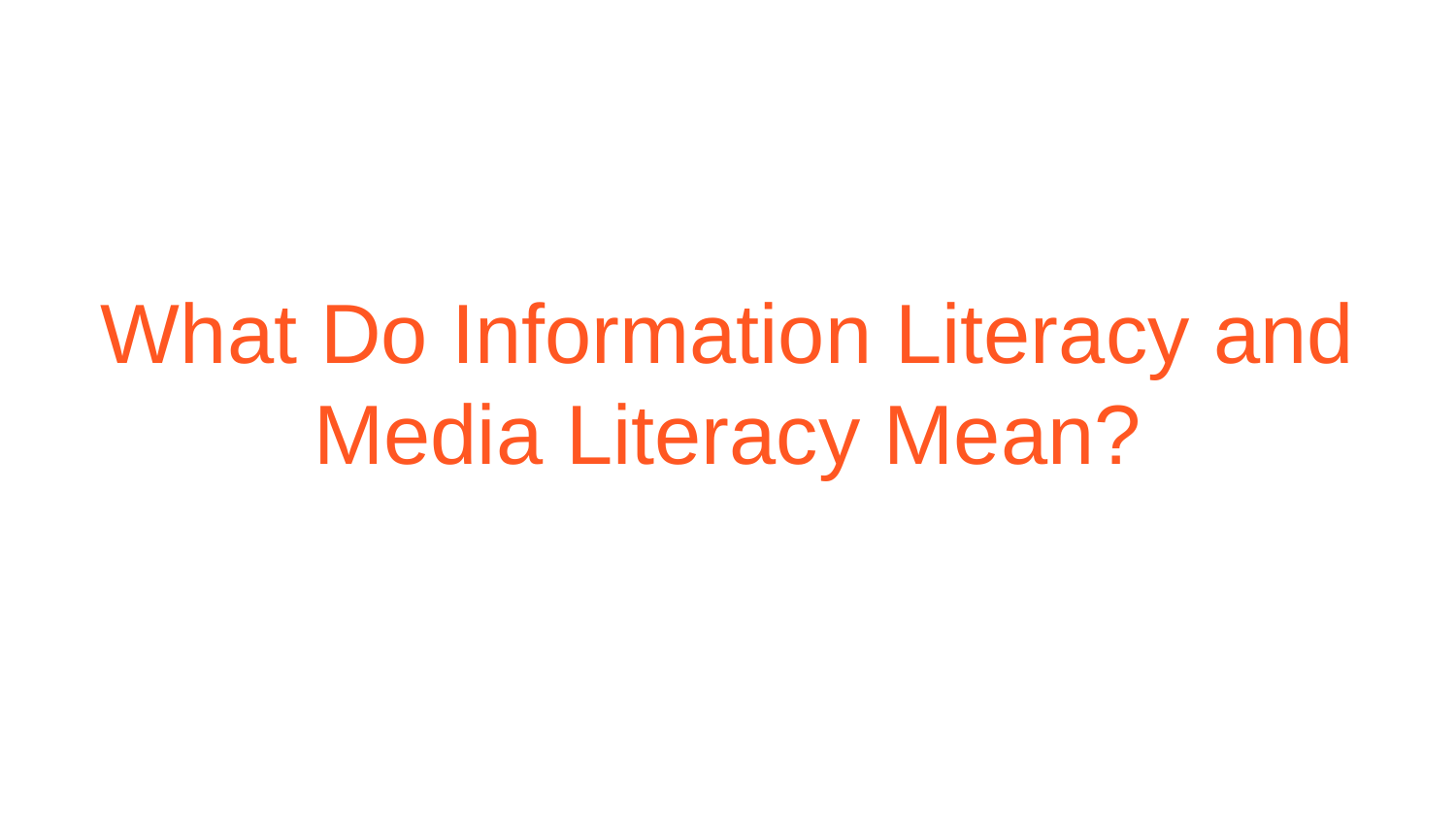

What Do Information Literacy and Media Literacy Mean?